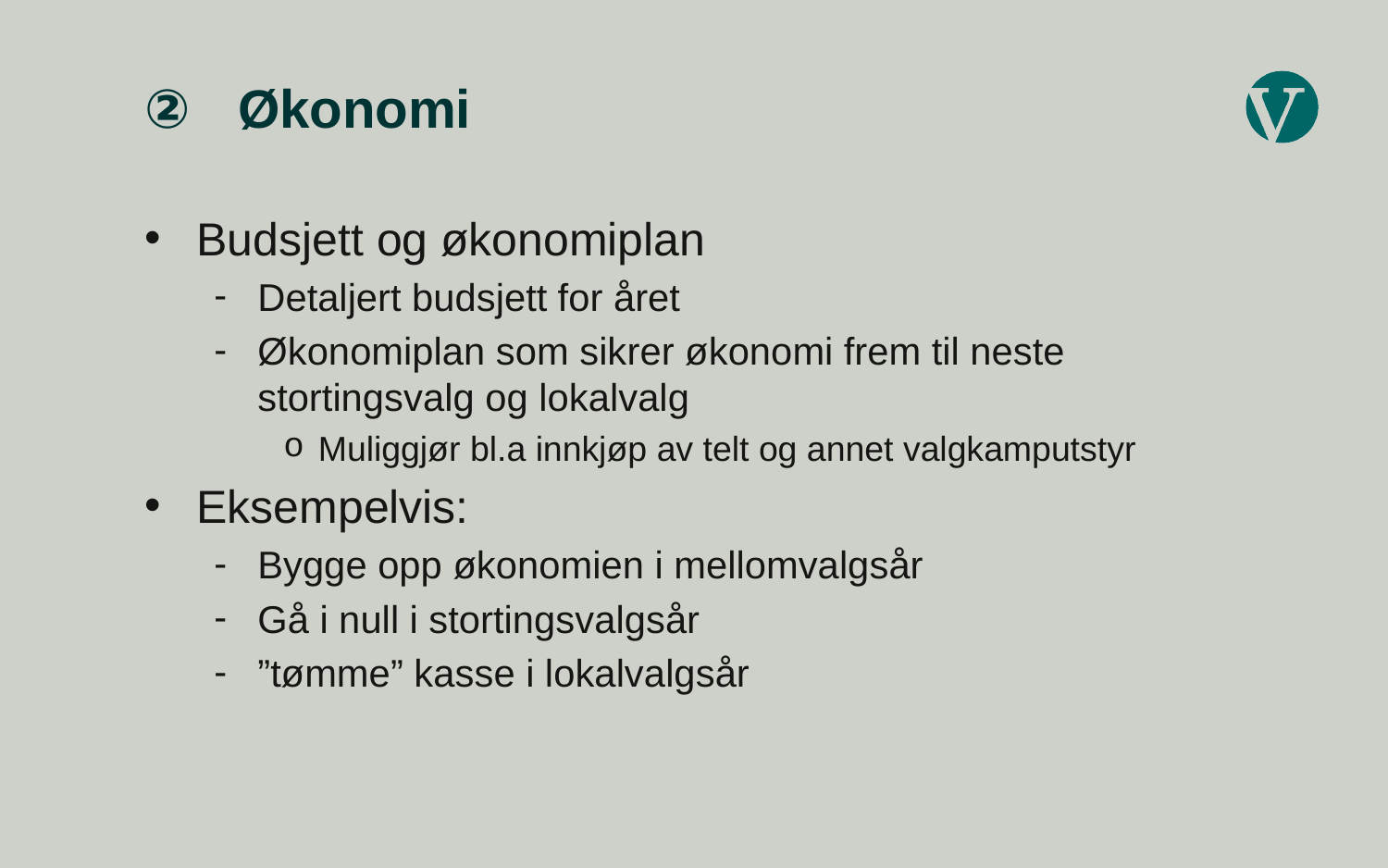

# Økonomi
Budsjett og økonomiplan
Detaljert budsjett for året
Økonomiplan som sikrer økonomi frem til neste stortingsvalg og lokalvalg
Muliggjør bl.a innkjøp av telt og annet valgkamputstyr
Eksempelvis:
Bygge opp økonomien i mellomvalgsår
Gå i null i stortingsvalgsår
”tømme” kasse i lokalvalgsår